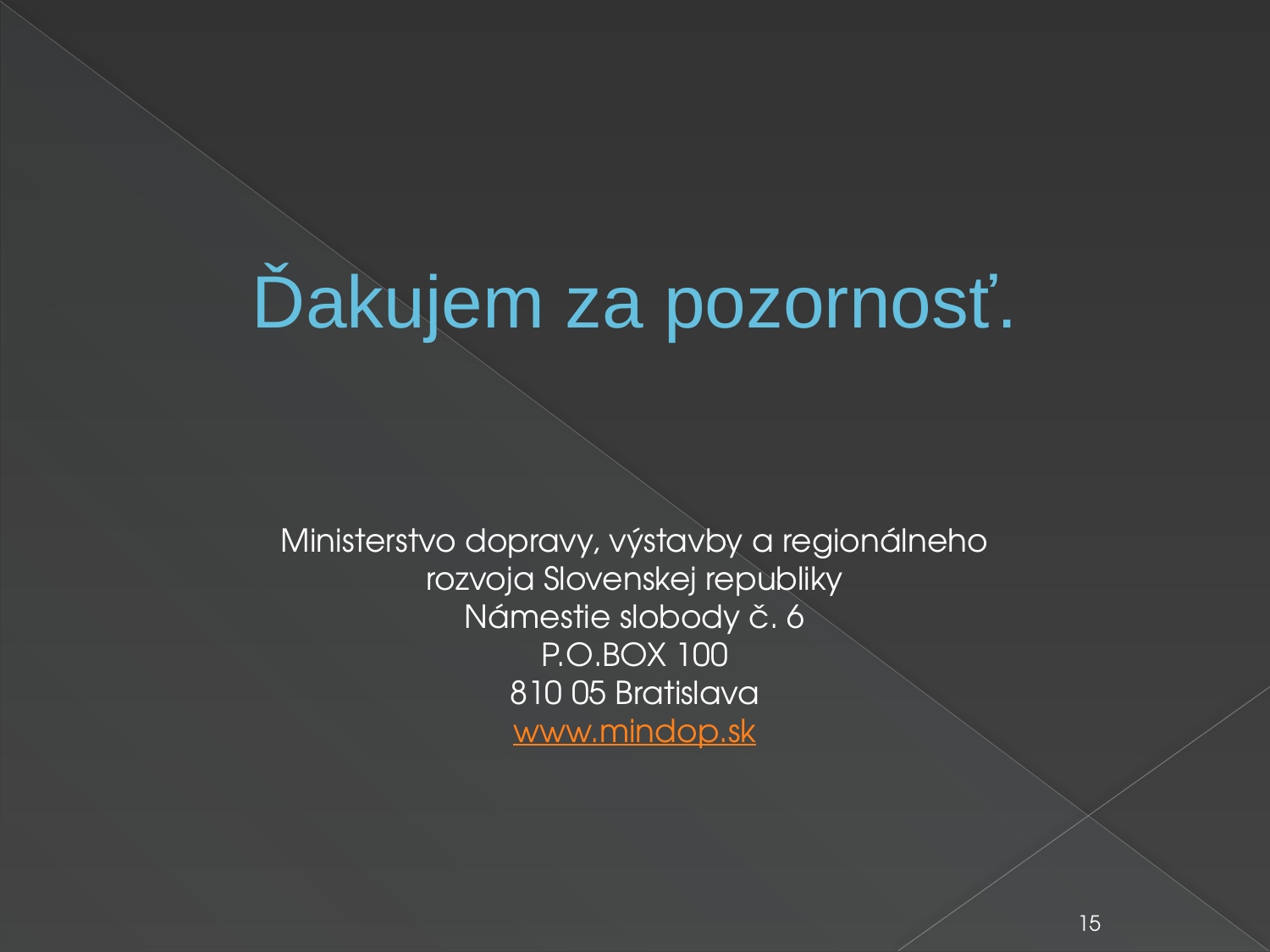

Ďakujem za pozornosť.

Ministerstvo dopravy, výstavby a regionálneho rozvoja Slovenskej republiky
Námestie slobody č. 6
P.O.BOX 100
810 05 Bratislava
www.mindop.sk

15